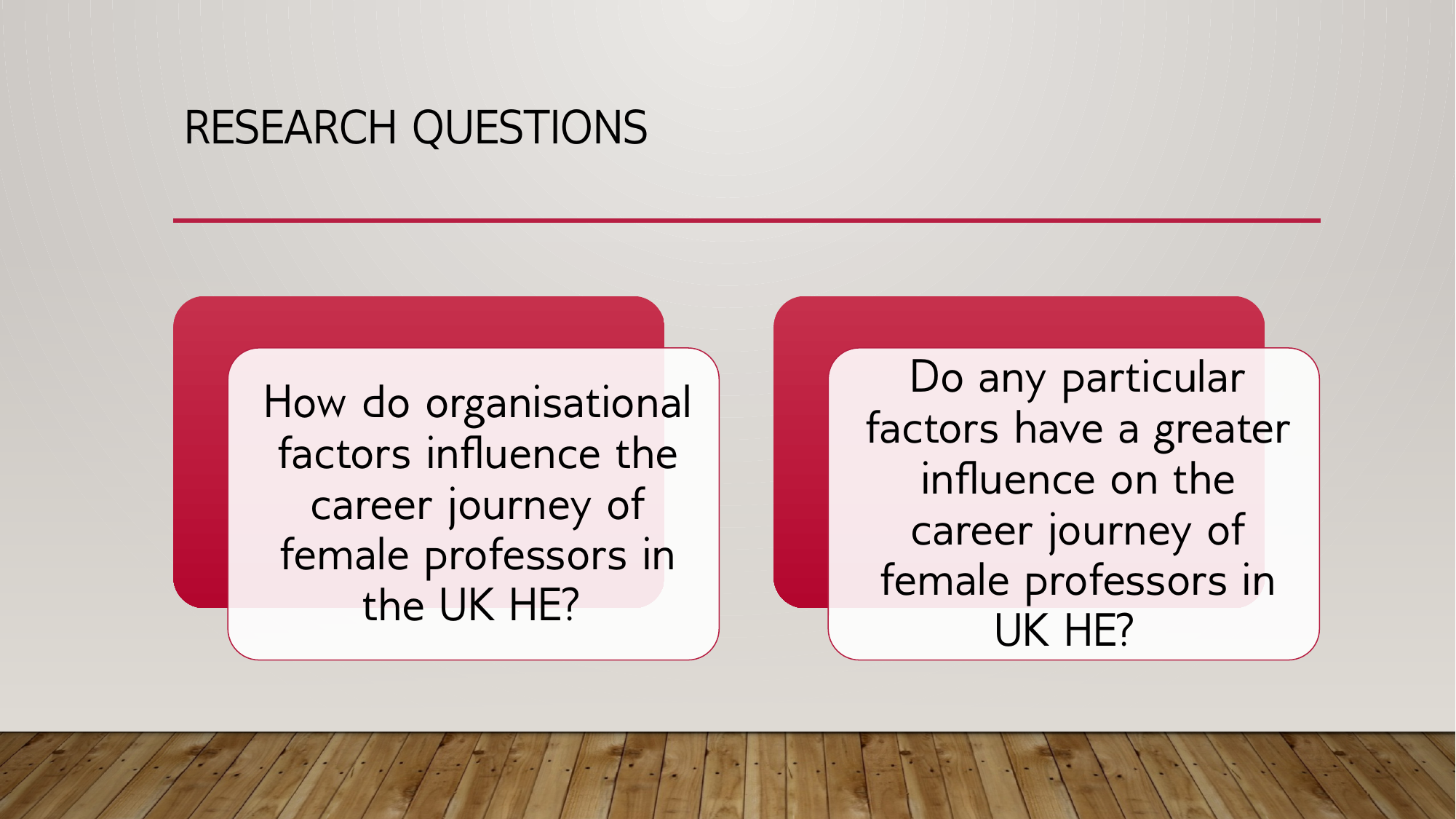

# Research Questions
How do organisational factors influence the career journey of female professors in the UK HE?
Do any particular factors have a greater influence on the career journey of female professors in UK HE?